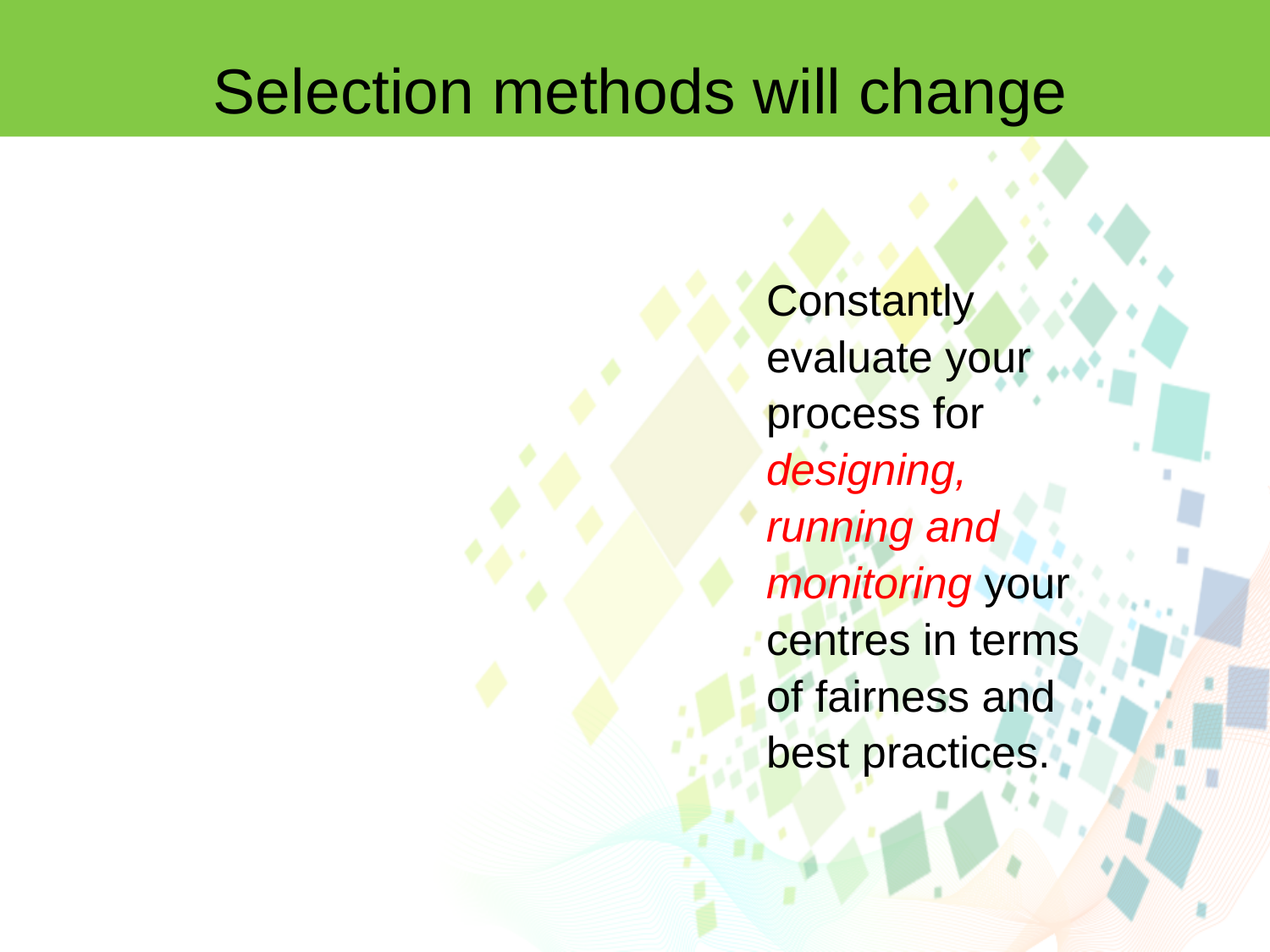

Selection methods will change
Constantly evaluate your process for designing, running and monitoring your centres in terms of fairness and best practices.